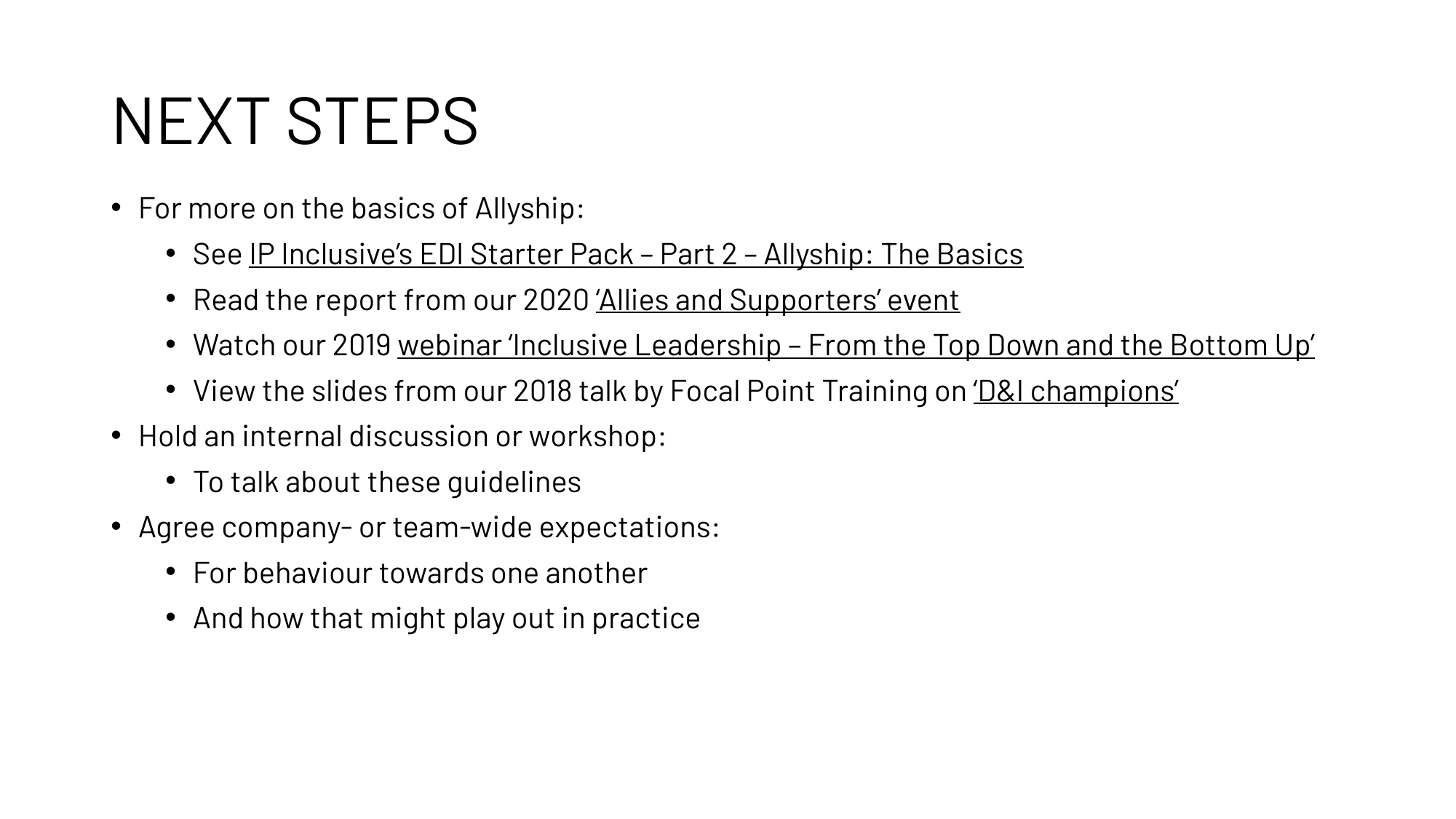

# NEXT STEPS
For more on the basics of Allyship:
See IP Inclusive’s EDI Starter Pack – Part 2 – Allyship: The Basics
Read the report from our 2020 ‘Allies and Supporters’ event
Watch our 2019 webinar ‘Inclusive Leadership – From the Top Down and the Bottom Up’
View the slides from our 2018 talk by Focal Point Training on ‘D&I champions’
Hold an internal discussion or workshop:
To talk about these guidelines
Agree company- or team-wide expectations:
For behaviour towards one another
And how that might play out in practice